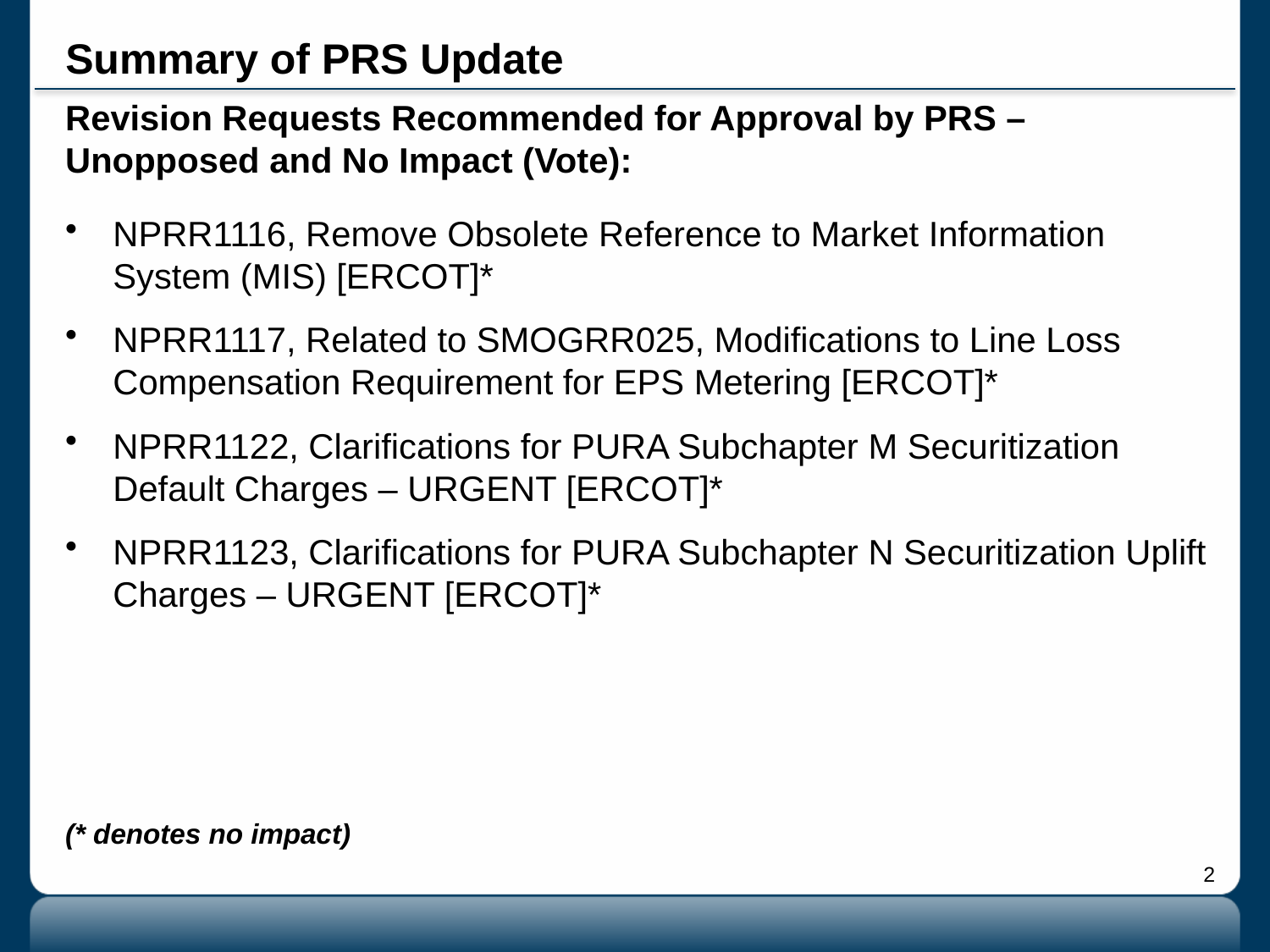

# Summary of PRS Update
Revision Requests Recommended for Approval by PRS – Unopposed and No Impact (Vote):
NPRR1116, Remove Obsolete Reference to Market Information System (MIS) [ERCOT]*
NPRR1117, Related to SMOGRR025, Modifications to Line Loss Compensation Requirement for EPS Metering [ERCOT]*
NPRR1122, Clarifications for PURA Subchapter M Securitization Default Charges – URGENT [ERCOT]*
NPRR1123, Clarifications for PURA Subchapter N Securitization Uplift Charges – URGENT [ERCOT]*

(* denotes no impact)